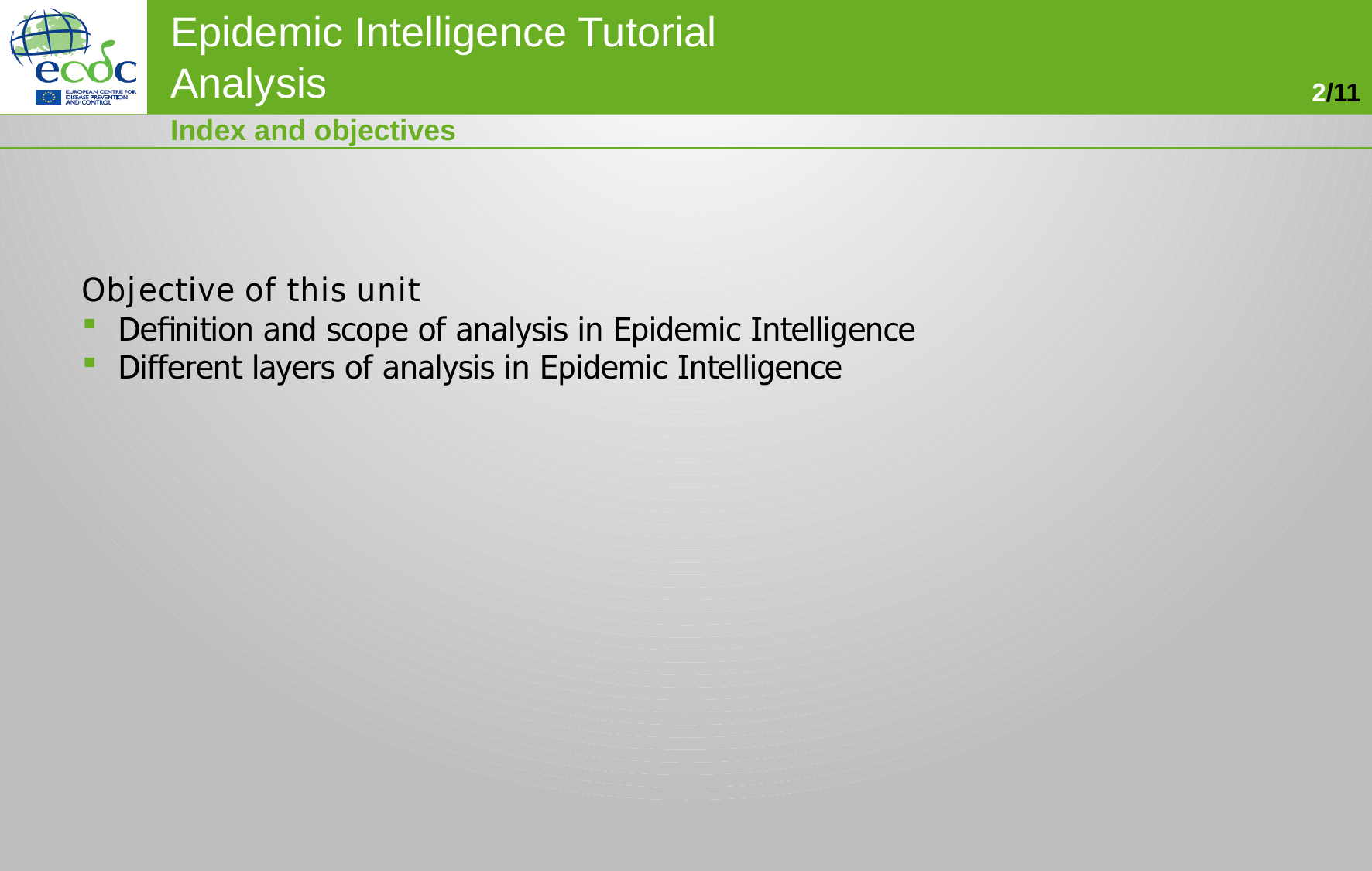

Index and objectives
Objective of this unit
Definition and scope of analysis in Epidemic Intelligence
Different layers of analysis in Epidemic Intelligence